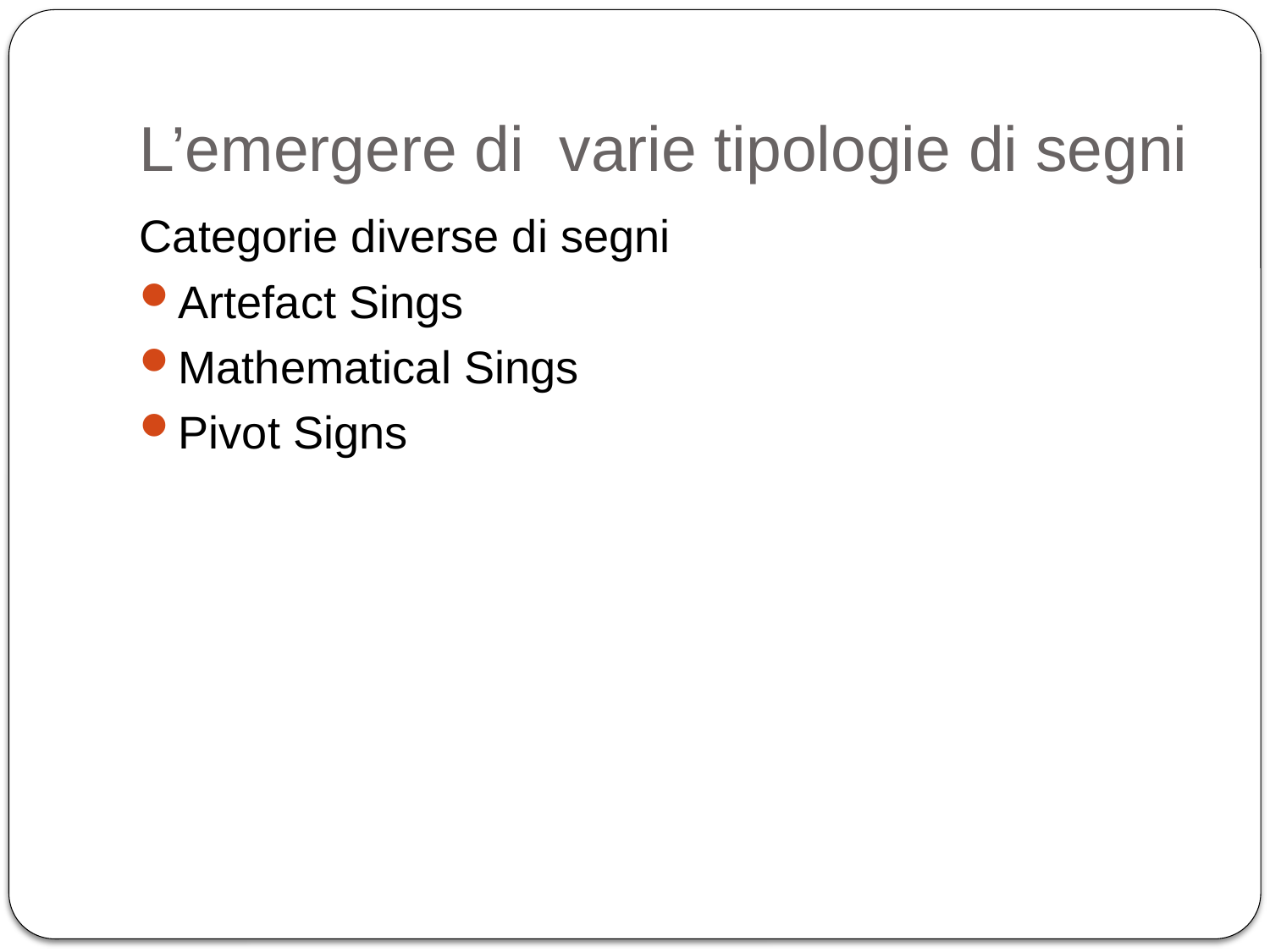

# L’emergere di  varie tipologie di segni
Categorie diverse di segni
Artefact Sings
Mathematical Sings
Pivot Signs